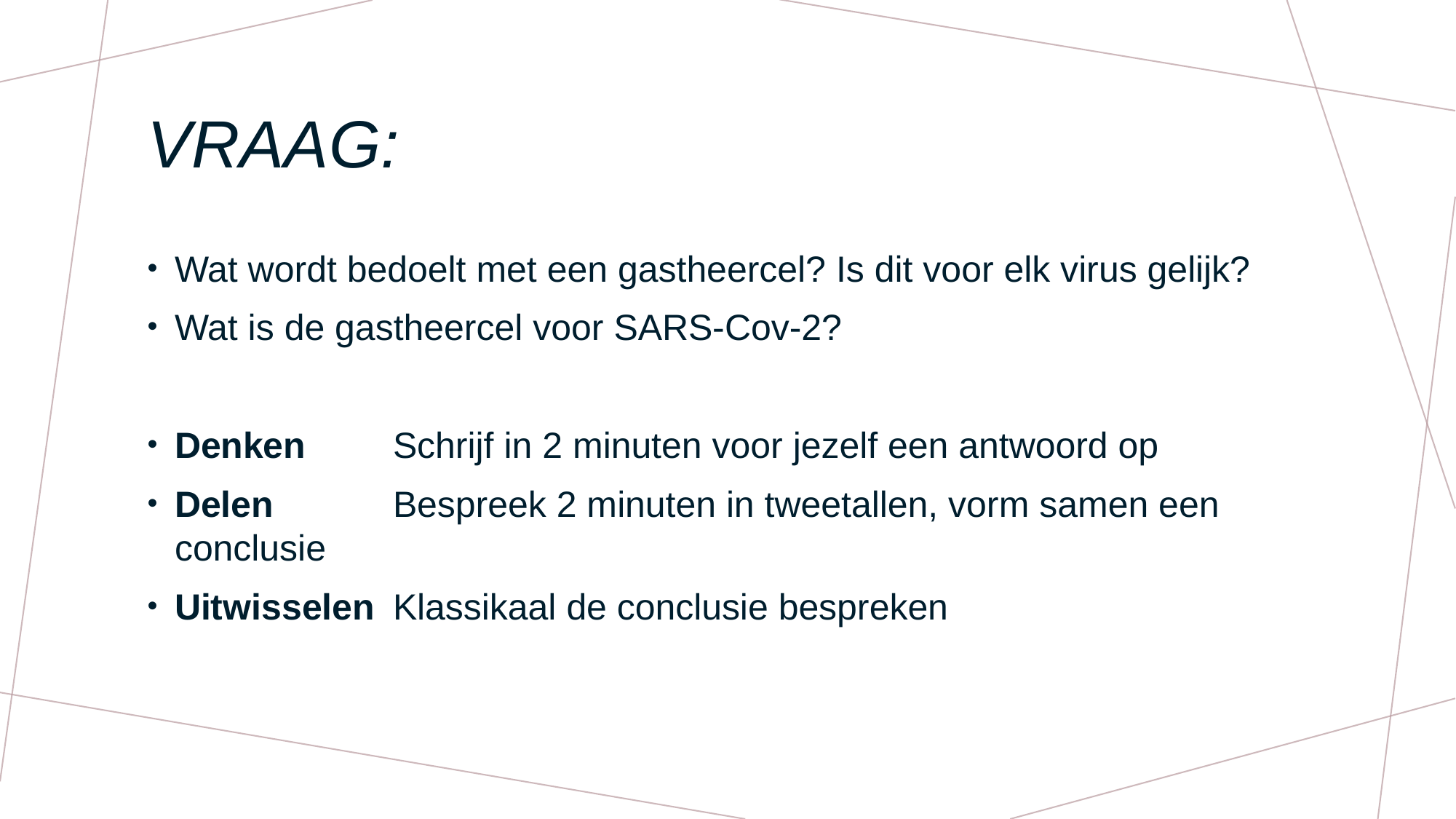

# Vraag:
Wat wordt bedoelt met een gastheercel? Is dit voor elk virus gelijk?
Wat is de gastheercel voor SARS-Cov-2?

Denken	Schrijf in 2 minuten voor jezelf een antwoord op
Delen 	Bespreek 2 minuten in tweetallen, vorm samen een conclusie
Uitwisselen	Klassikaal de conclusie bespreken